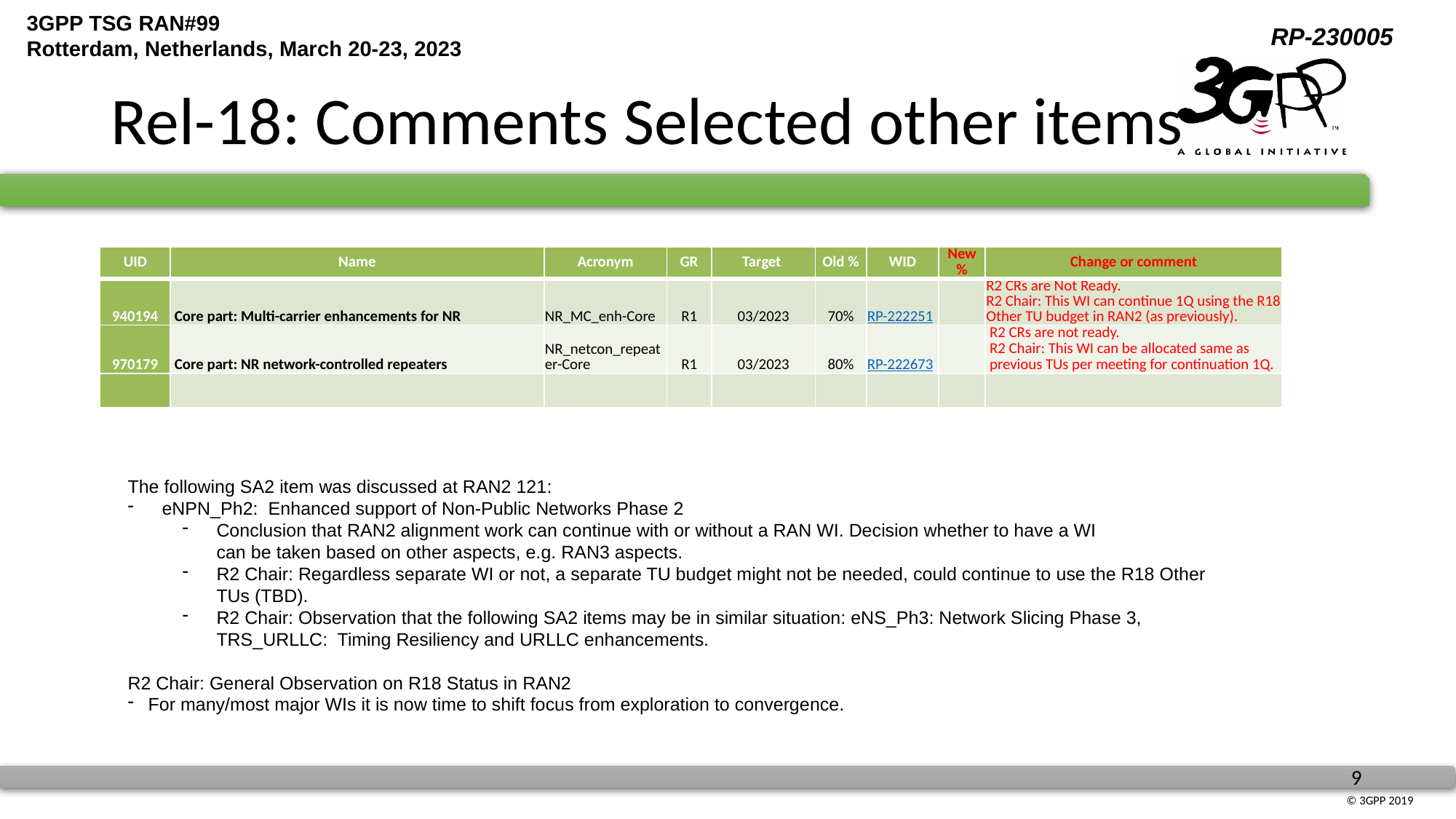

# Rel-18: Comments Selected other items
| UID | Name | Acronym | GR | Target | Old % | WID | New % | Change or comment |
| --- | --- | --- | --- | --- | --- | --- | --- | --- |
| 940194 | Core part: Multi-carrier enhancements for NR | NR\_MC\_enh-Core | R1 | 03/2023 | 70% | RP-222251 |  | R2 CRs are Not Ready. R2 Chair: This WI can continue 1Q using the R18 Other TU budget in RAN2 (as previously). |
| 970179 | Core part: NR network-controlled repeaters | NR\_netcon\_repeater-Core | R1 | 03/2023 | 80% | RP-222673 |  | R2 CRs are not ready. R2 Chair: This WI can be allocated same as previous TUs per meeting for continuation 1Q. |
|  |  |  |  |  |  |  |  |  |
The following SA2 item was discussed at RAN2 121:
eNPN_Ph2:  Enhanced support of Non-Public Networks Phase 2
Conclusion that RAN2 alignment work can continue with or without a RAN WI. Decision whether to have a WI
can be taken based on other aspects, e.g. RAN3 aspects.
R2 Chair: Regardless separate WI or not, a separate TU budget might not be needed, could continue to use the R18 Other
TUs (TBD).
R2 Chair: Observation that the following SA2 items may be in similar situation: eNS_Ph3: Network Slicing Phase 3,
TRS_URLLC:  Timing Resiliency and URLLC enhancements.

R2 Chair: General Observation on R18 Status in RAN2
For many/most major WIs it is now time to shift focus from exploration to convergence.